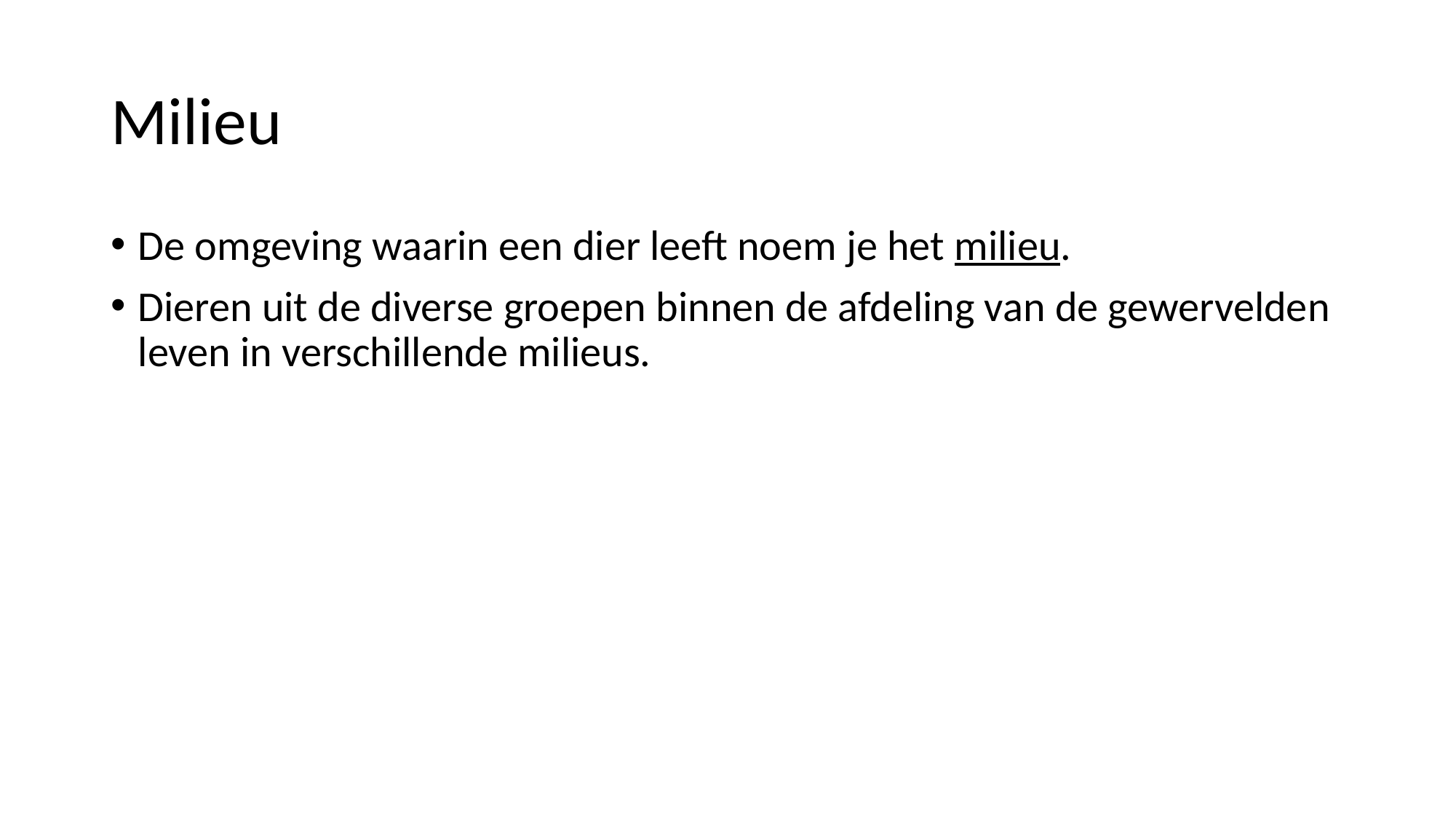

# Milieu
De omgeving waarin een dier leeft noem je het milieu.
Dieren uit de diverse groepen binnen de afdeling van de gewervelden leven in verschillende milieus.